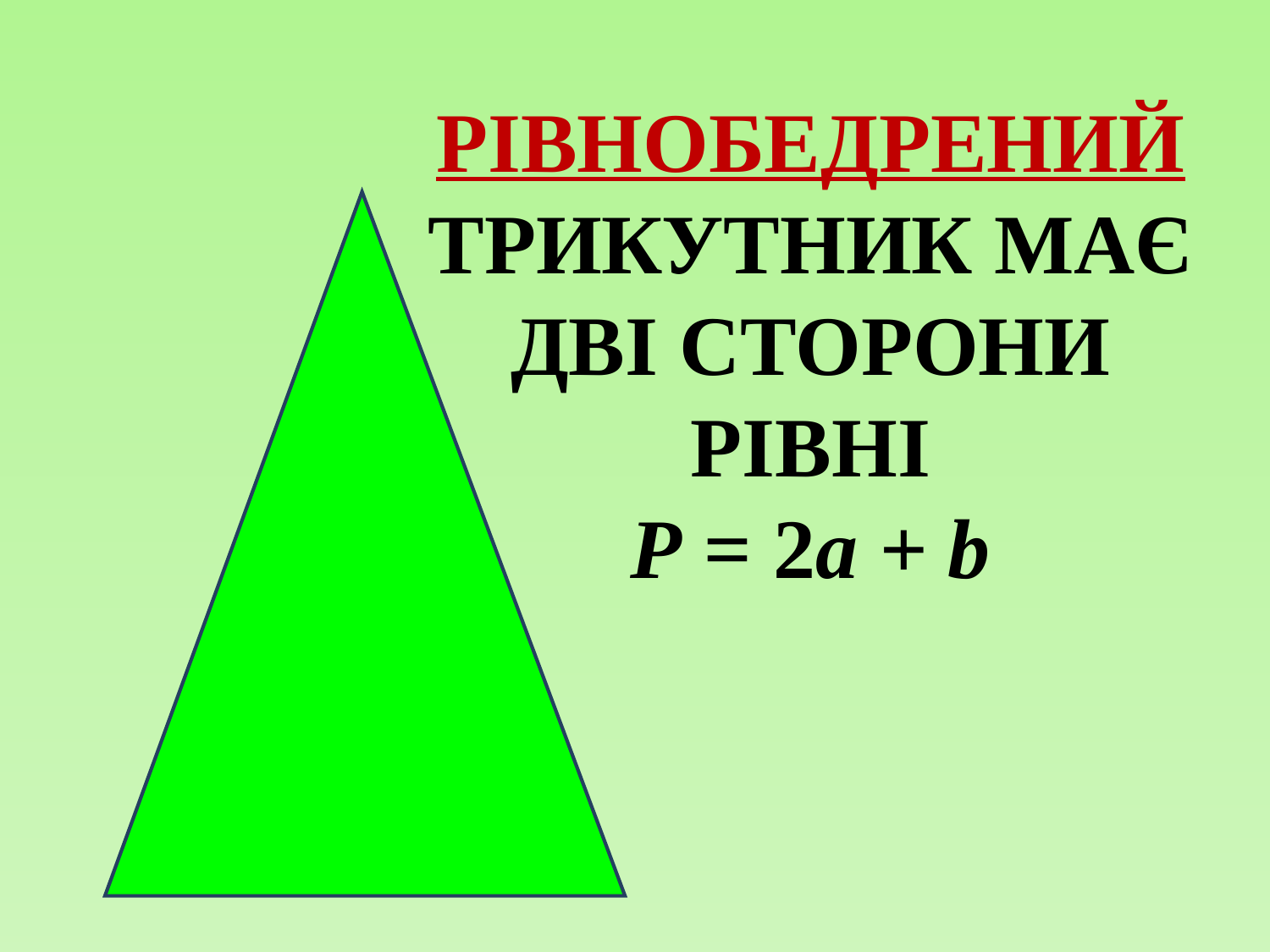

# РІВНОБЕДРЕНИЙ ТРИКУТНИК МАЄ ДВІ СТОРОНИ РІВНІ Р = 2а + b